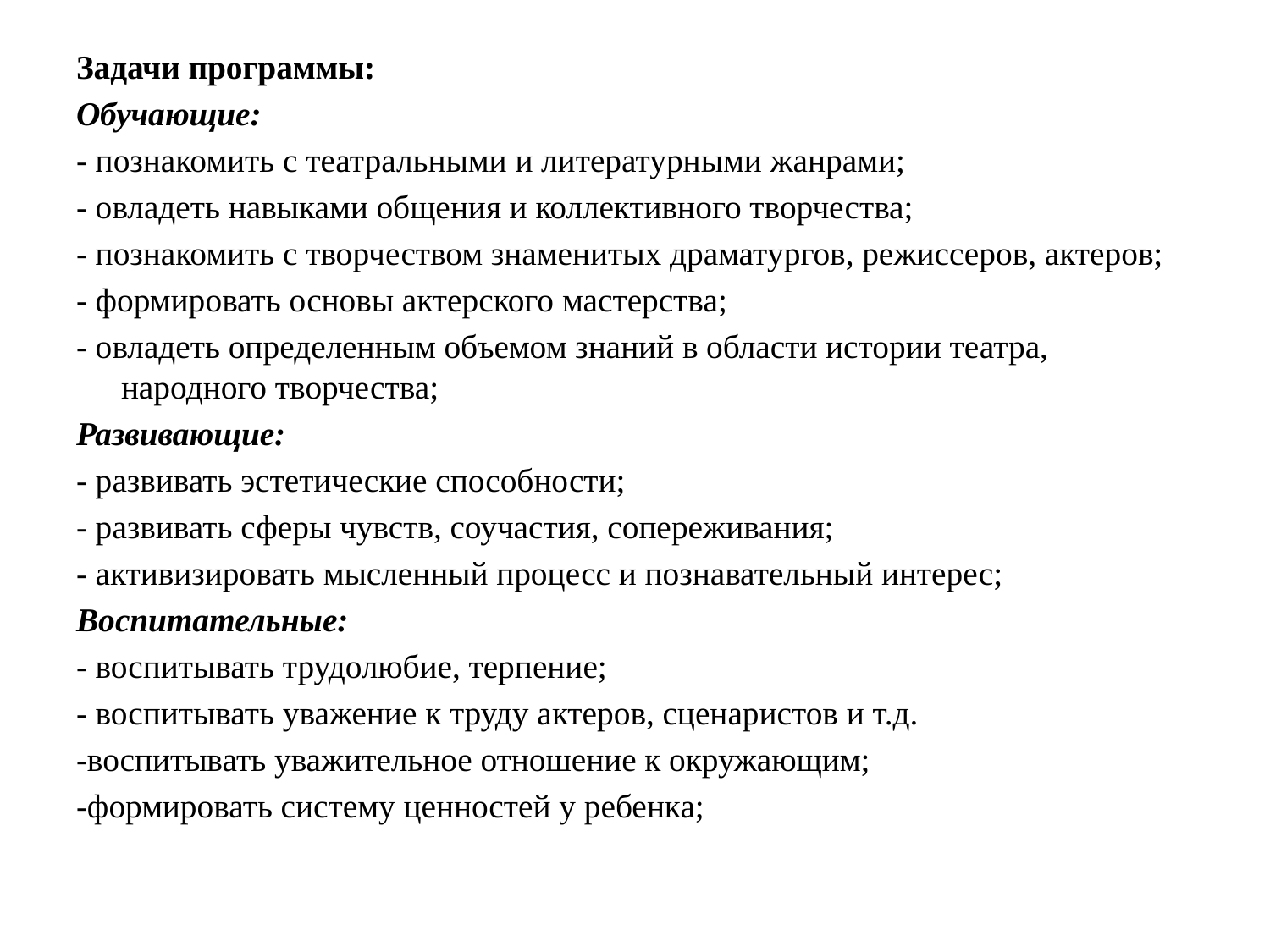

Задачи программы:
Обучающие:
- познакомить с театральными и литературными жанрами;
- овладеть навыками общения и коллективного творчества;
- познакомить с творчеством знаменитых драматургов, режиссеров, актеров;
- формировать основы актерского мастерства;
- овладеть определенным объемом знаний в области истории театра, народного творчества;
Развивающие:
- развивать эстетические способности;
- развивать сферы чувств, соучастия, сопереживания;
- активизировать мысленный процесс и познавательный интерес;
Воспитательные:
- воспитывать трудолюбие, терпение;
- воспитывать уважение к труду актеров, сценаристов и т.д.
-воспитывать уважительное отношение к окружающим;
-формировать систему ценностей у ребенка;